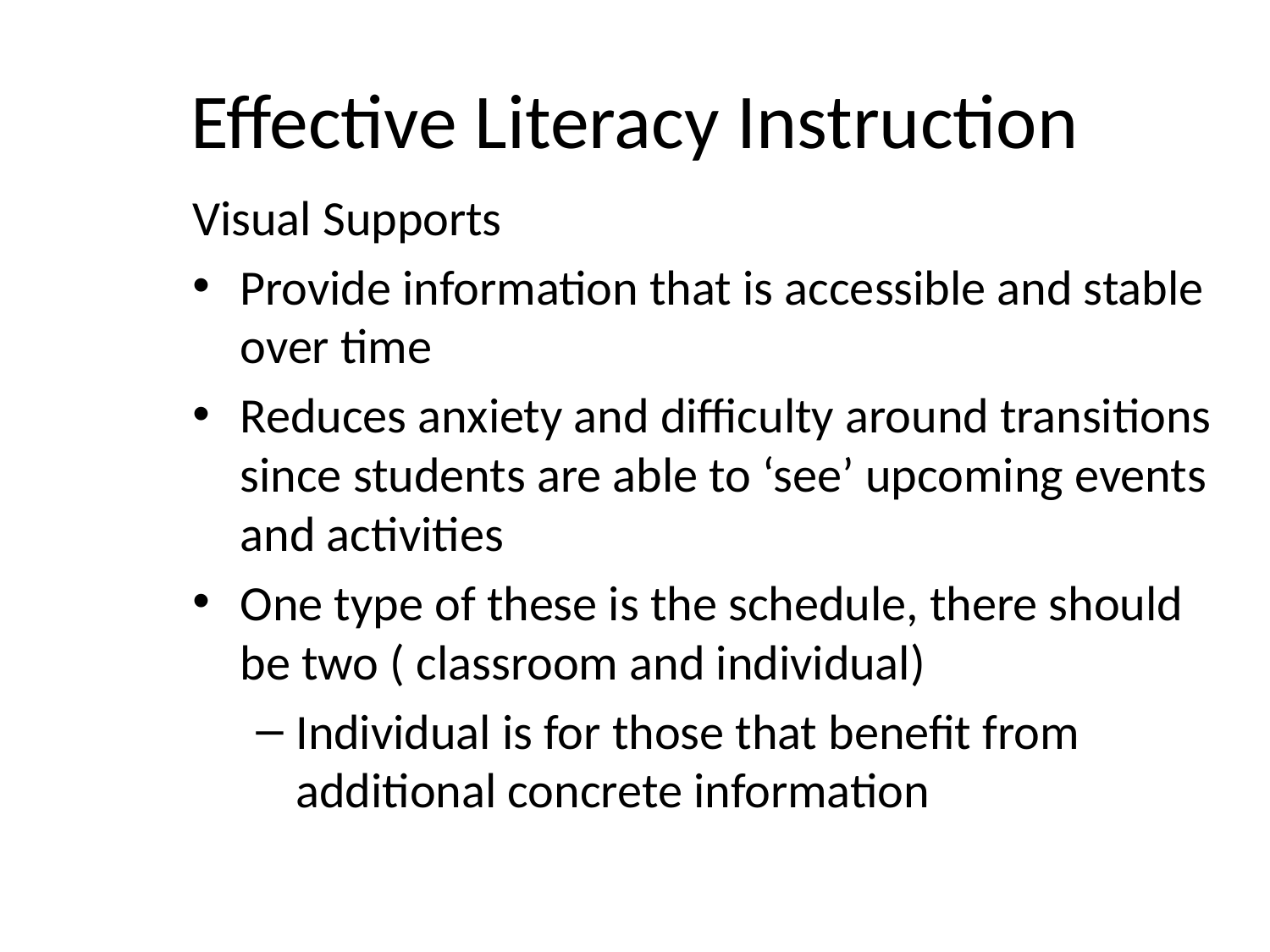

# Effective Literacy Instruction
Visual Supports
Provide information that is accessible and stable over time
Reduces anxiety and difficulty around transitions since students are able to ‘see’ upcoming events and activities
One type of these is the schedule, there should be two ( classroom and individual)
Individual is for those that benefit from additional concrete information